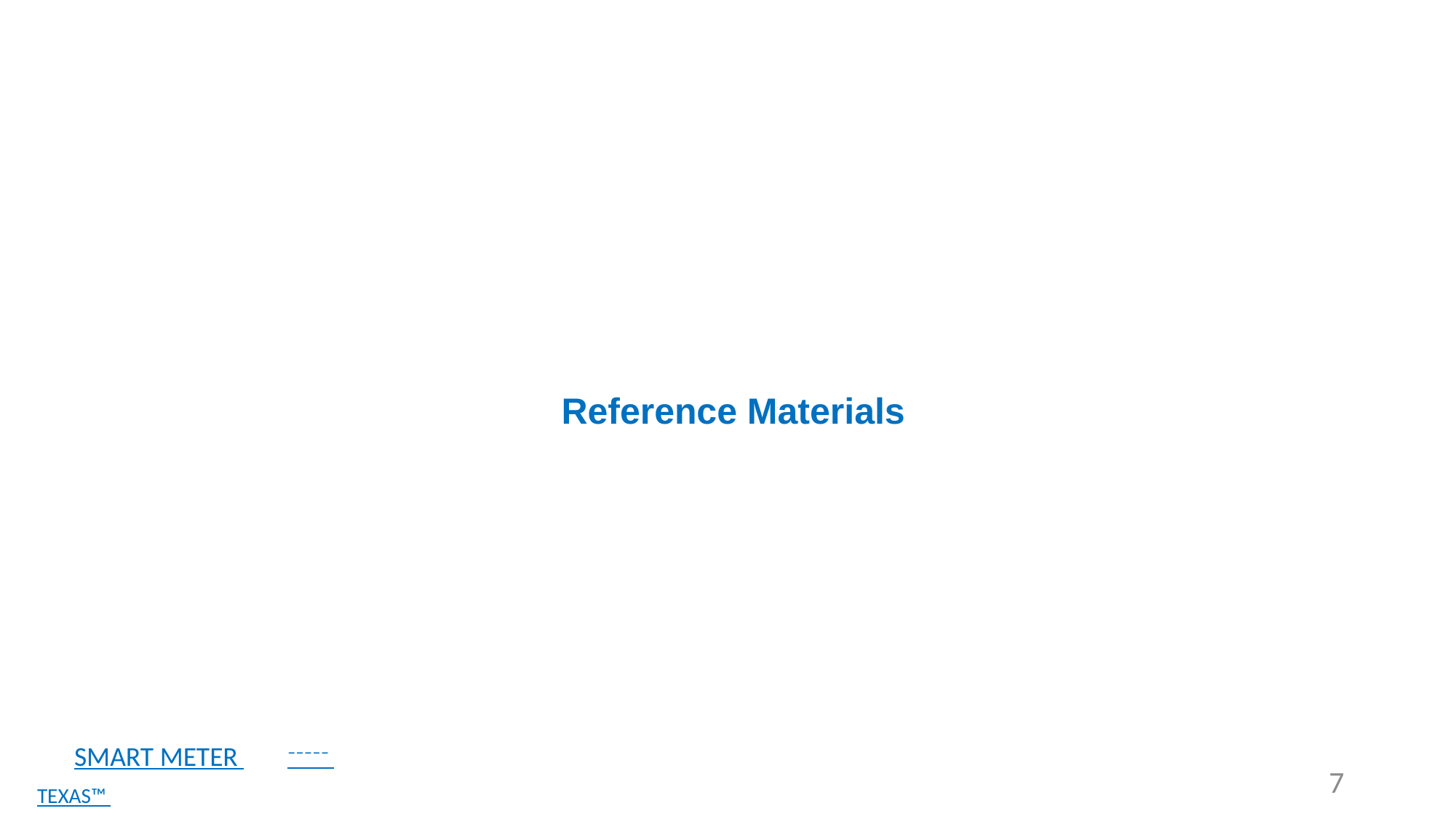

Reference Materials
      SMART METER
       ¯¯¯¯¯ TEXAS™ ¯¯¯¯¯
7